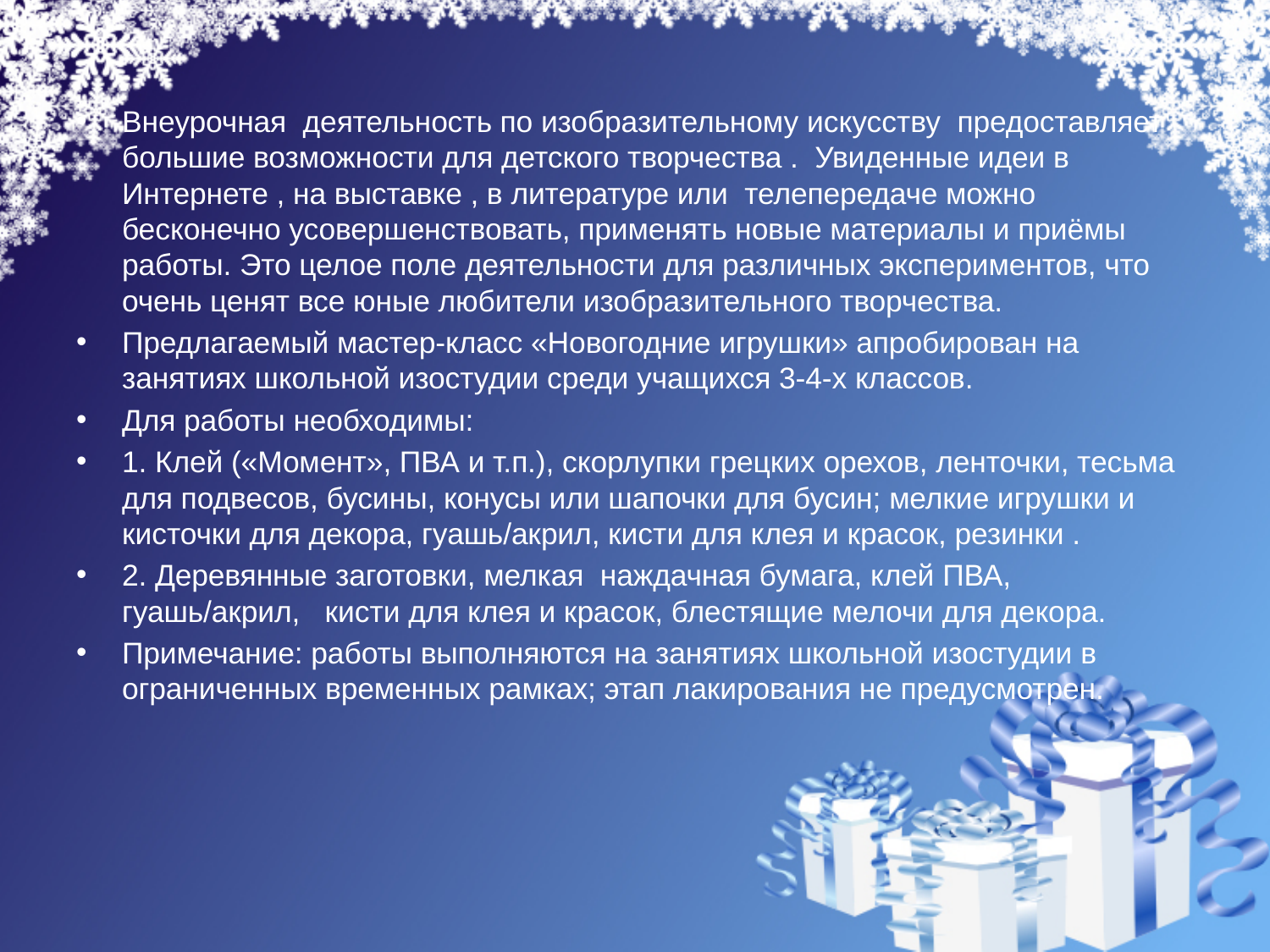

#
Внеурочная  деятельность по изобразительному искусству  предоставляет большие возможности для детского творчества .  Увиденные идеи в Интернете , на выставке , в литературе или  телепередаче можно бесконечно усовершенствовать, применять новые материалы и приёмы работы. Это целое поле деятельности для различных экспериментов, что  очень ценят все юные любители изобразительного творчества.
Предлагаемый мастер-класс «Новогодние игрушки» апробирован на занятиях школьной изостудии среди учащихся 3-4-х классов.
Для работы необходимы:
1. Клей («Момент», ПВА и т.п.), скорлупки грецких орехов, ленточки, тесьма для подвесов, бусины, конусы или шапочки для бусин; мелкие игрушки и кисточки для декора, гуашь/акрил, кисти для клея и красок, резинки .
2. Деревянные заготовки, мелкая  наждачная бумага, клей ПВА, гуашь/акрил,   кисти для клея и красок, блестящие мелочи для декора.
Примечание: работы выполняются на занятиях школьной изостудии в ограниченных временных рамках; этап лакирования не предусмотрен.